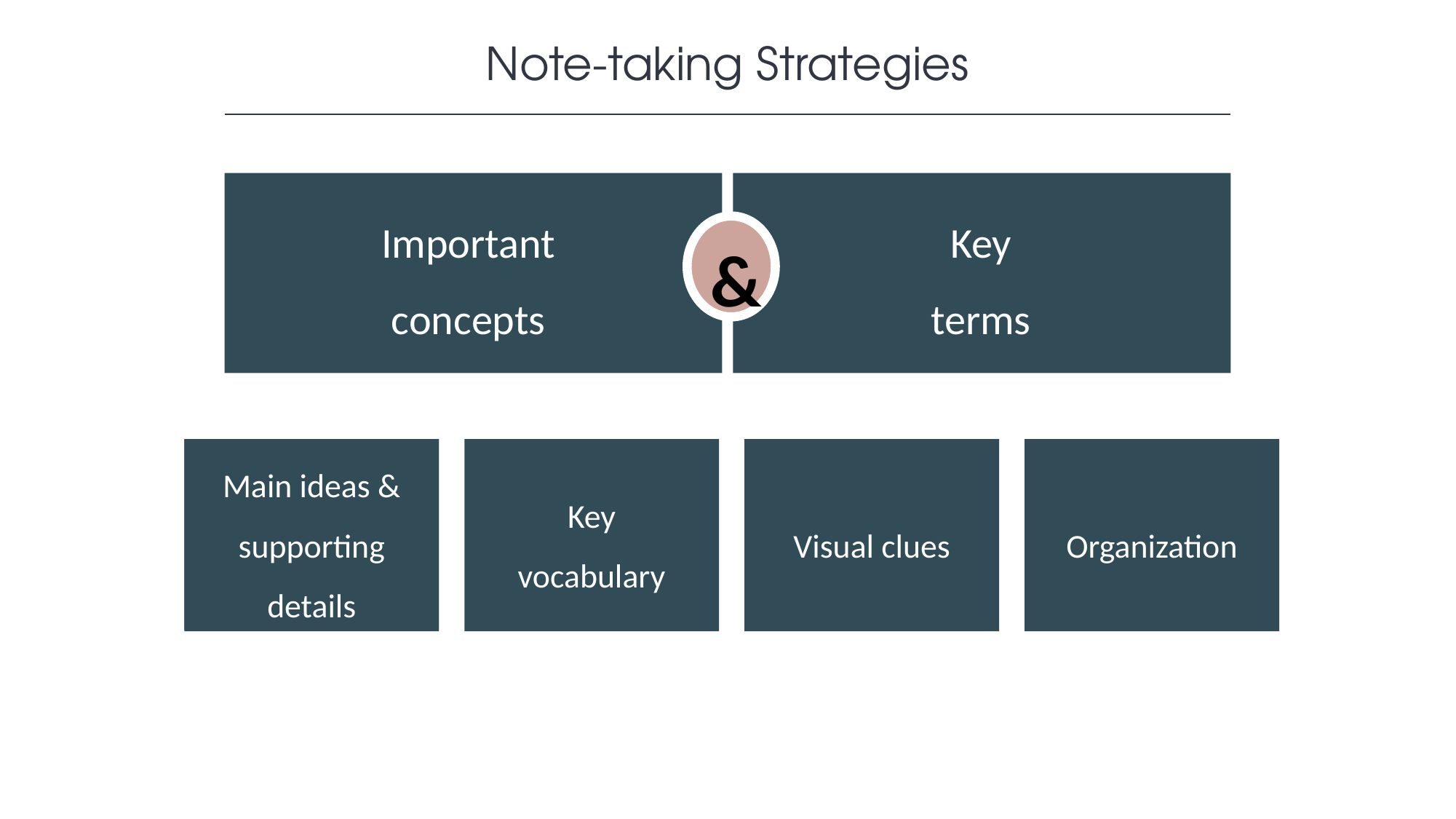

Note-taking Strategies

Important
concepts
Key
terms
&

Main ideas & supporting details

Key vocabulary

Visual clues

Organization